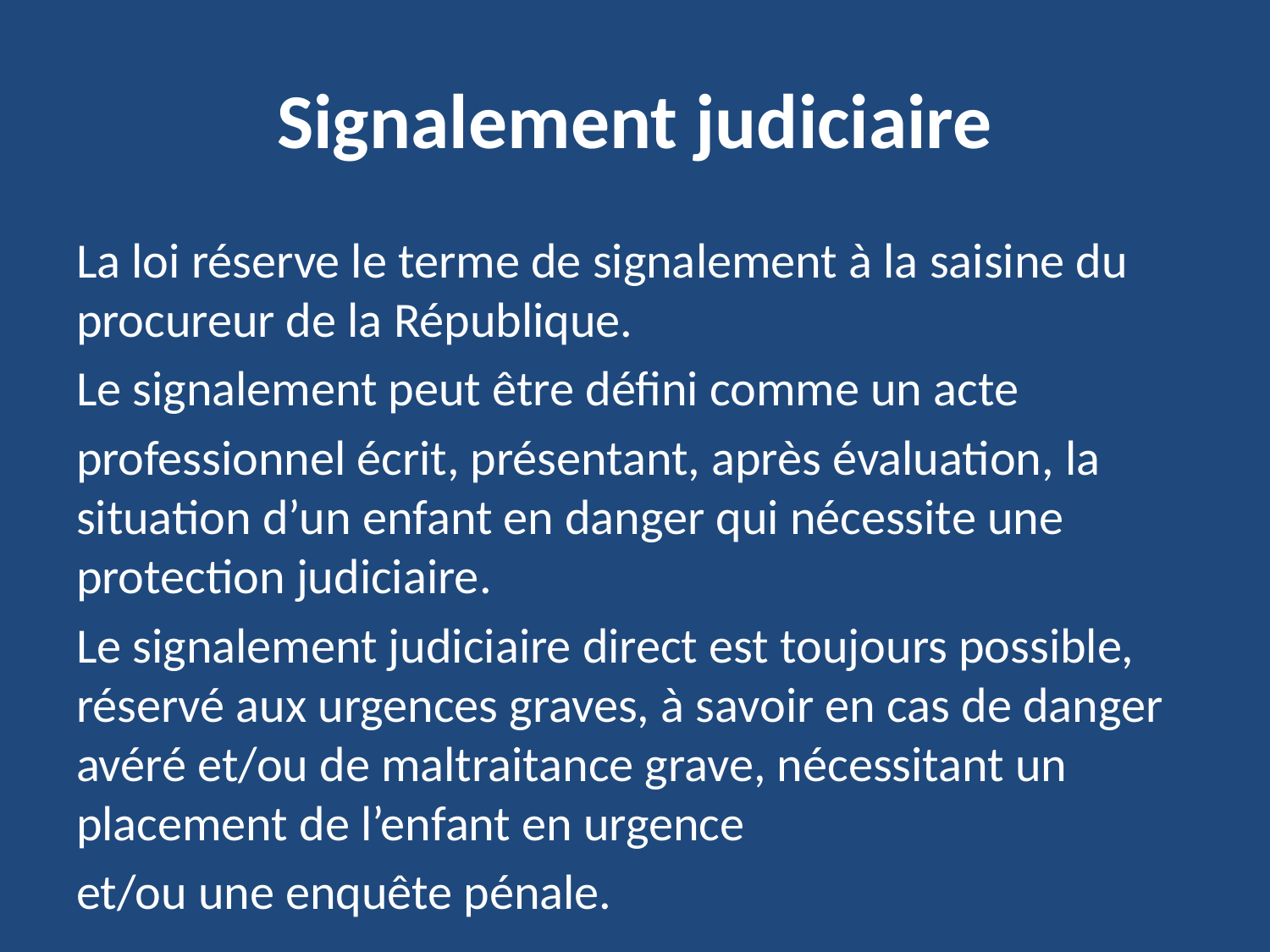

# Signalement judiciaire
La loi réserve le terme de signalement à la saisine du procureur de la République.
Le signalement peut être défini comme un acte
professionnel écrit, présentant, après évaluation, la situation d’un enfant en danger qui nécessite une protection judiciaire.
Le signalement judiciaire direct est toujours possible, réservé aux urgences graves, à savoir en cas de danger avéré et/ou de maltraitance grave, nécessitant un placement de l’enfant en urgence
et/ou une enquête pénale.